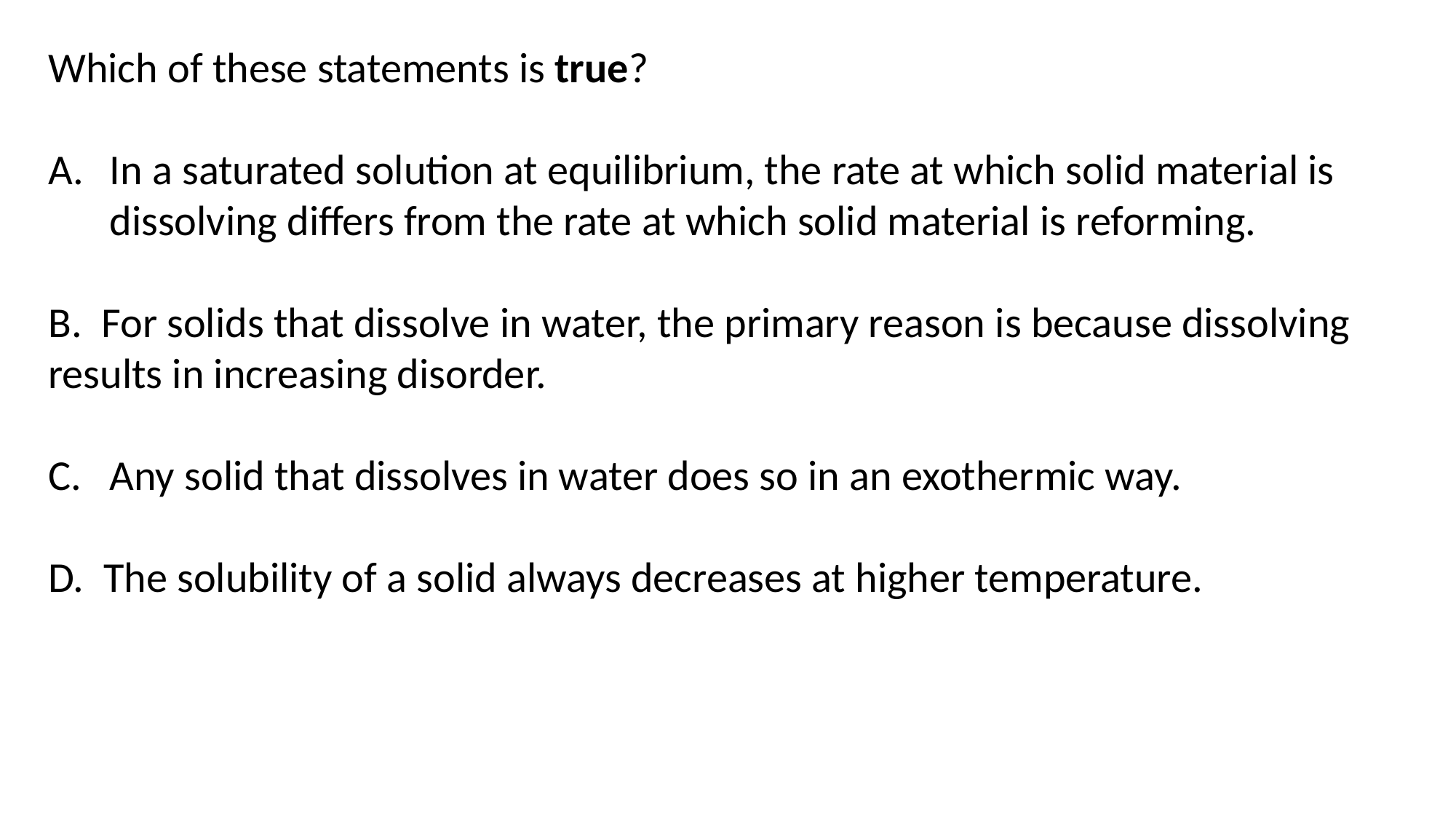

Which of these statements is true?

In a saturated solution at equilibrium, the rate at which solid material is dissolving differs from the rate at which solid material is reforming.

B.  For solids that dissolve in water, the primary reason is because dissolving results in increasing disorder.

Any solid that dissolves in water does so in an exothermic way.

D.  The solubility of a solid always decreases at higher temperature.